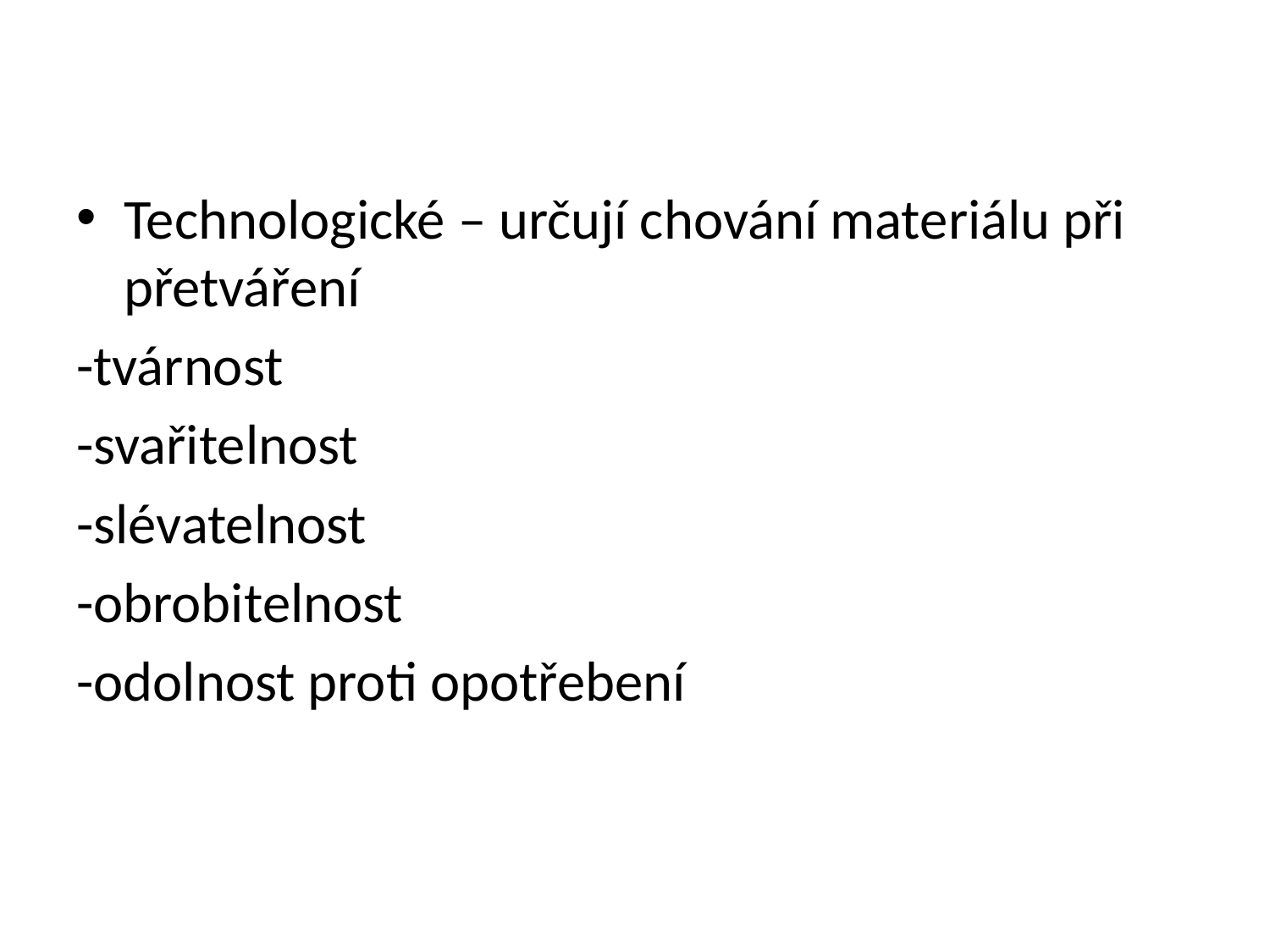

#
Technologické – určují chování materiálu při přetváření
-tvárnost
-svařitelnost
-slévatelnost
-obrobitelnost
-odolnost proti opotřebení